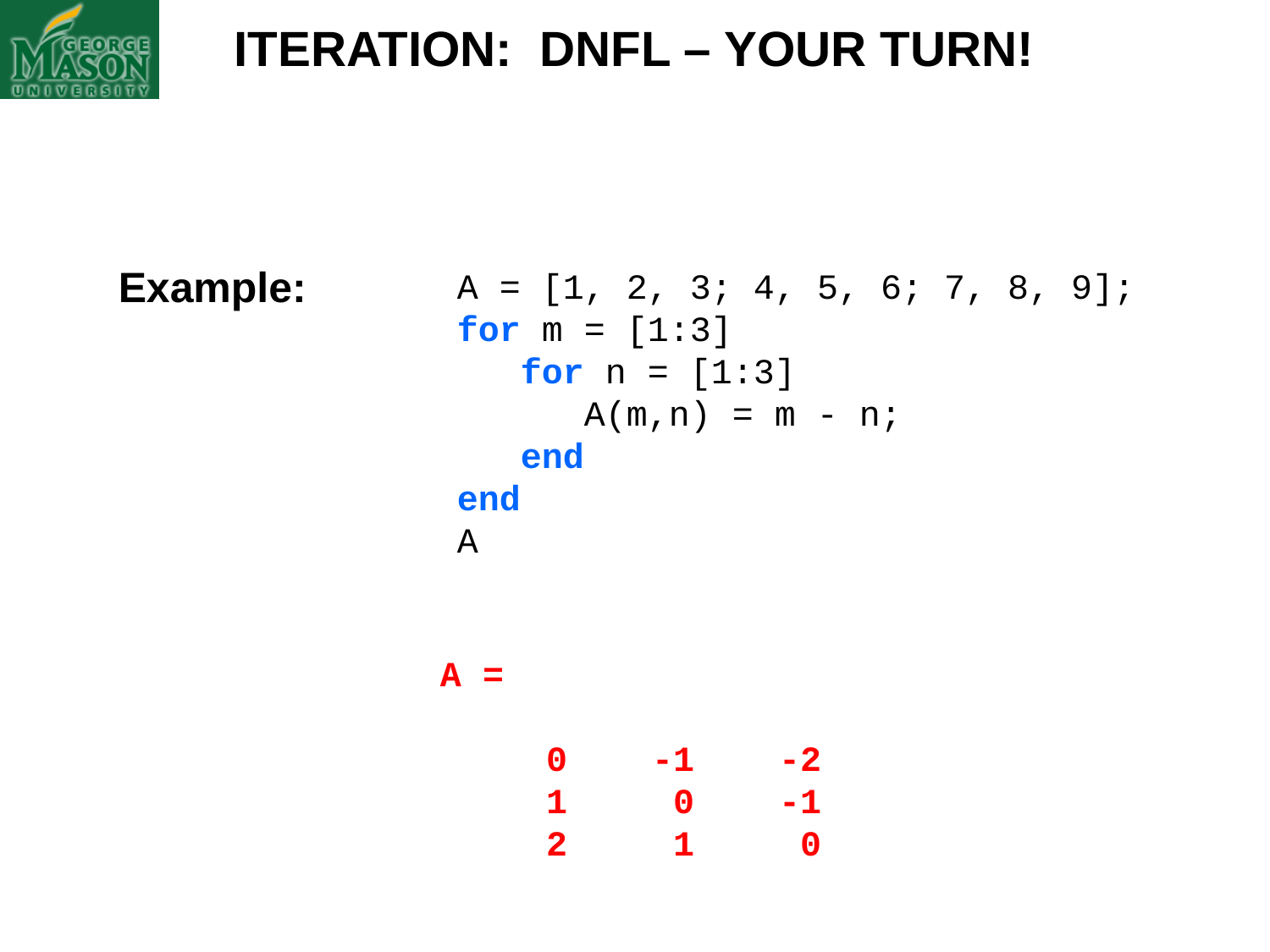

ITERATION:  DNFL – YOUR TURN!
Example:
		  A = [1, 2, 3; 4, 5, 6; 7, 8, 9];
		  for m = [1:3]
		     for n = [1:3]
	              A(m,n) = m - n;
		     end
		  end
		  A
A =

     0    -1    -2
     1     0    -1
     2     1     0